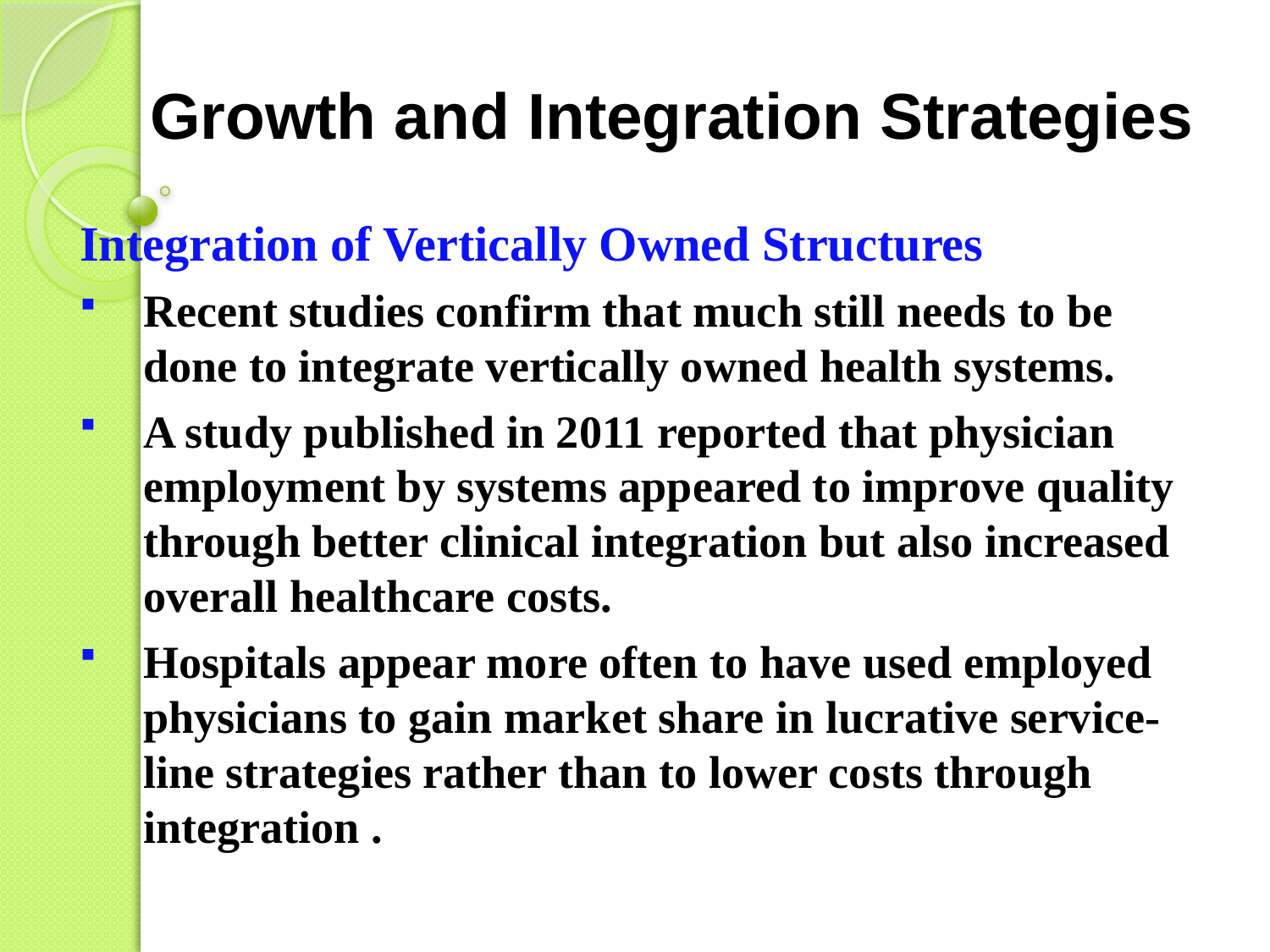

# Growth and Integration Strategies
Integration of Vertically Owned Structures
Recent studies confirm that much still needs to be done to integrate vertically owned health systems.
A study published in 2011 reported that physician employment by systems appeared to improve quality through better clinical integration but also increased overall healthcare costs.
Hospitals appear more often to have used employed physicians to gain market share in lucrative service-line strategies rather than to lower costs through integration .